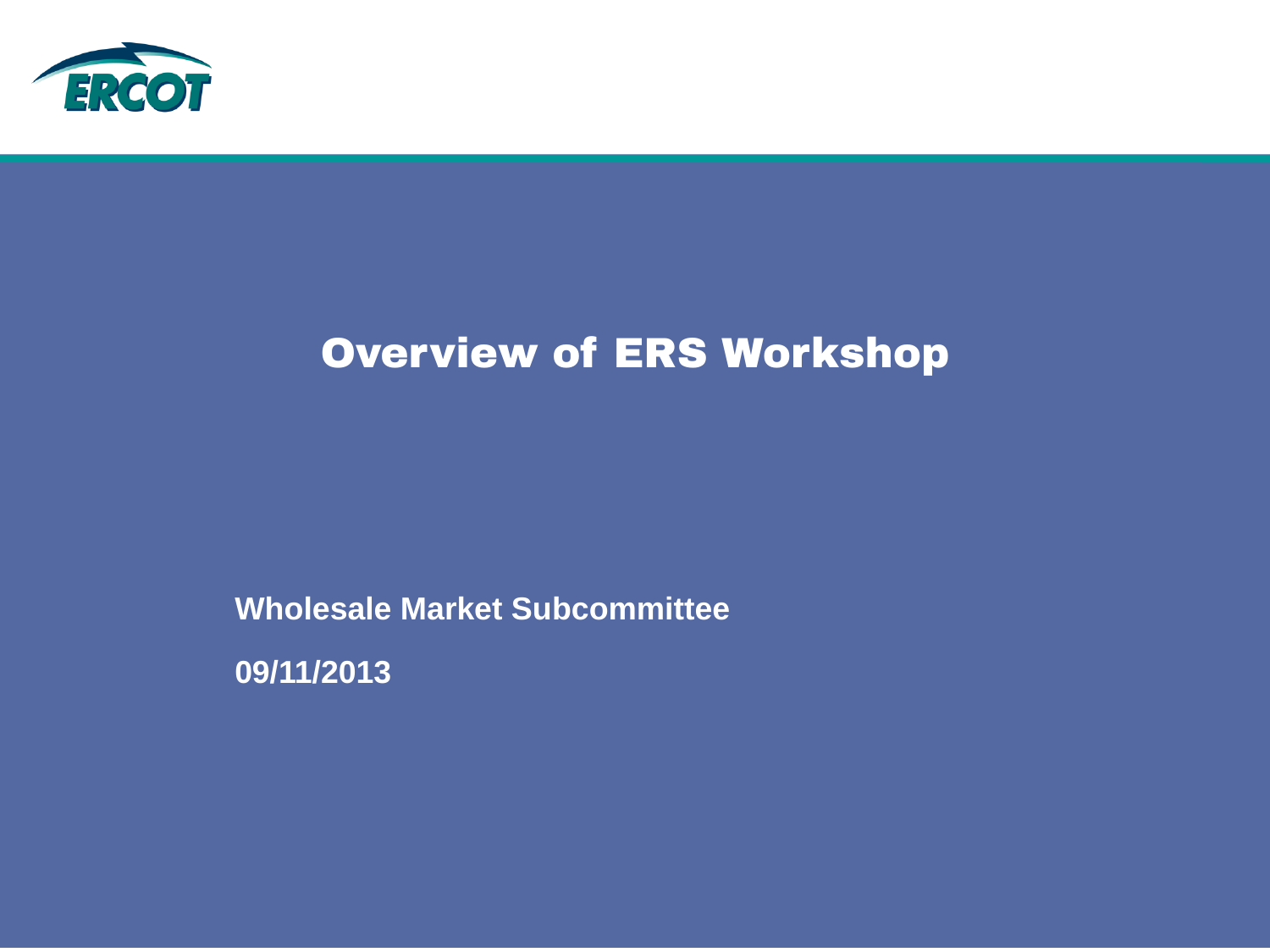

# Overview of ERS Workshop
Wholesale Market Subcommittee

09/11/2013